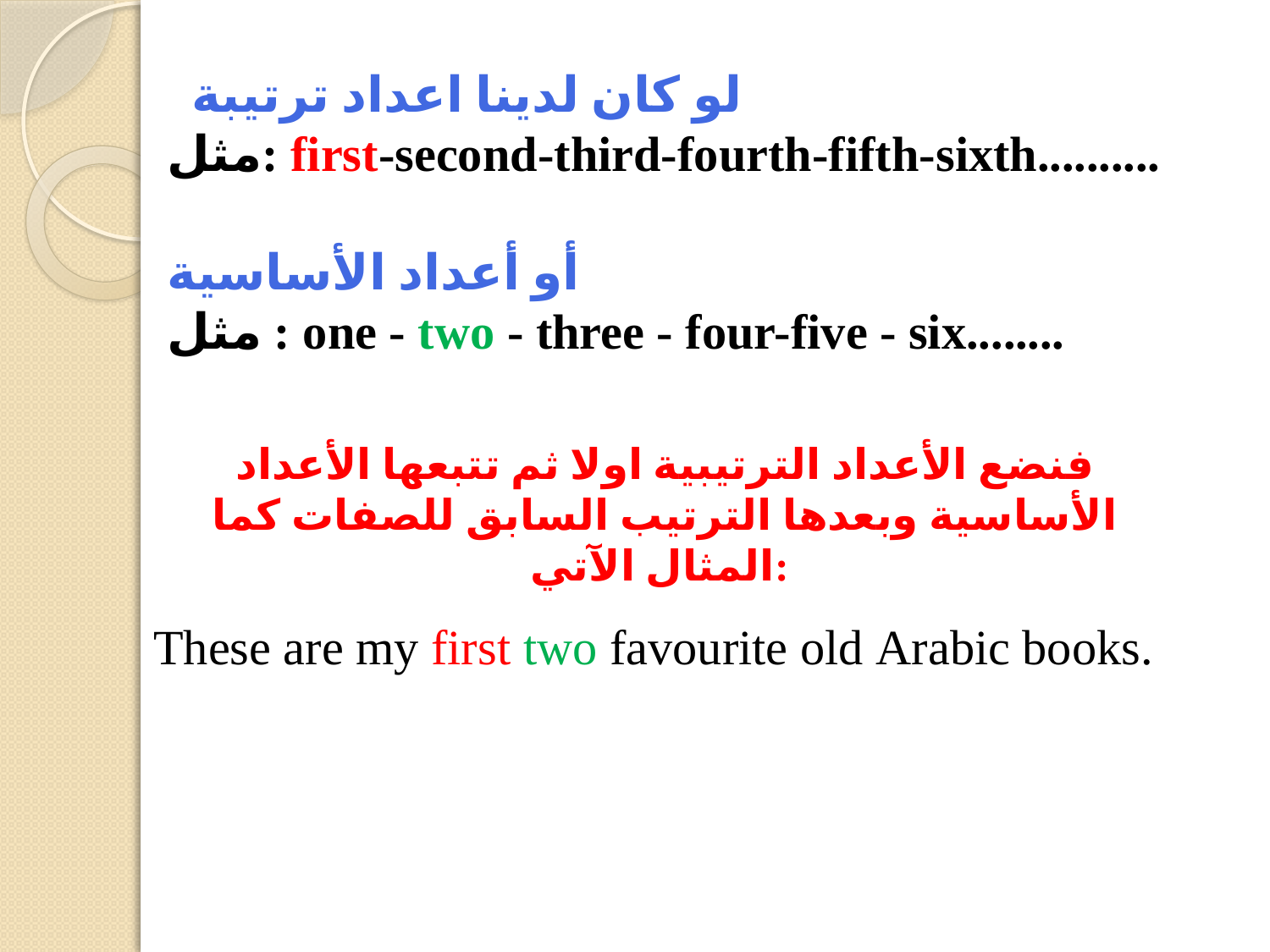

لو كان لدينا اعداد ترتيبة
مثل: first-second-third-fourth-fifth-sixth..........
أو أعداد الأساسية
مثل : one - two - three - four-five - six........
فنضع الأعداد الترتيبية اولا ثم تتبعها الأعداد الأساسية وبعدها الترتيب السابق للصفات كما المثال الآتي:
These are my first two favourite old Arabic books.